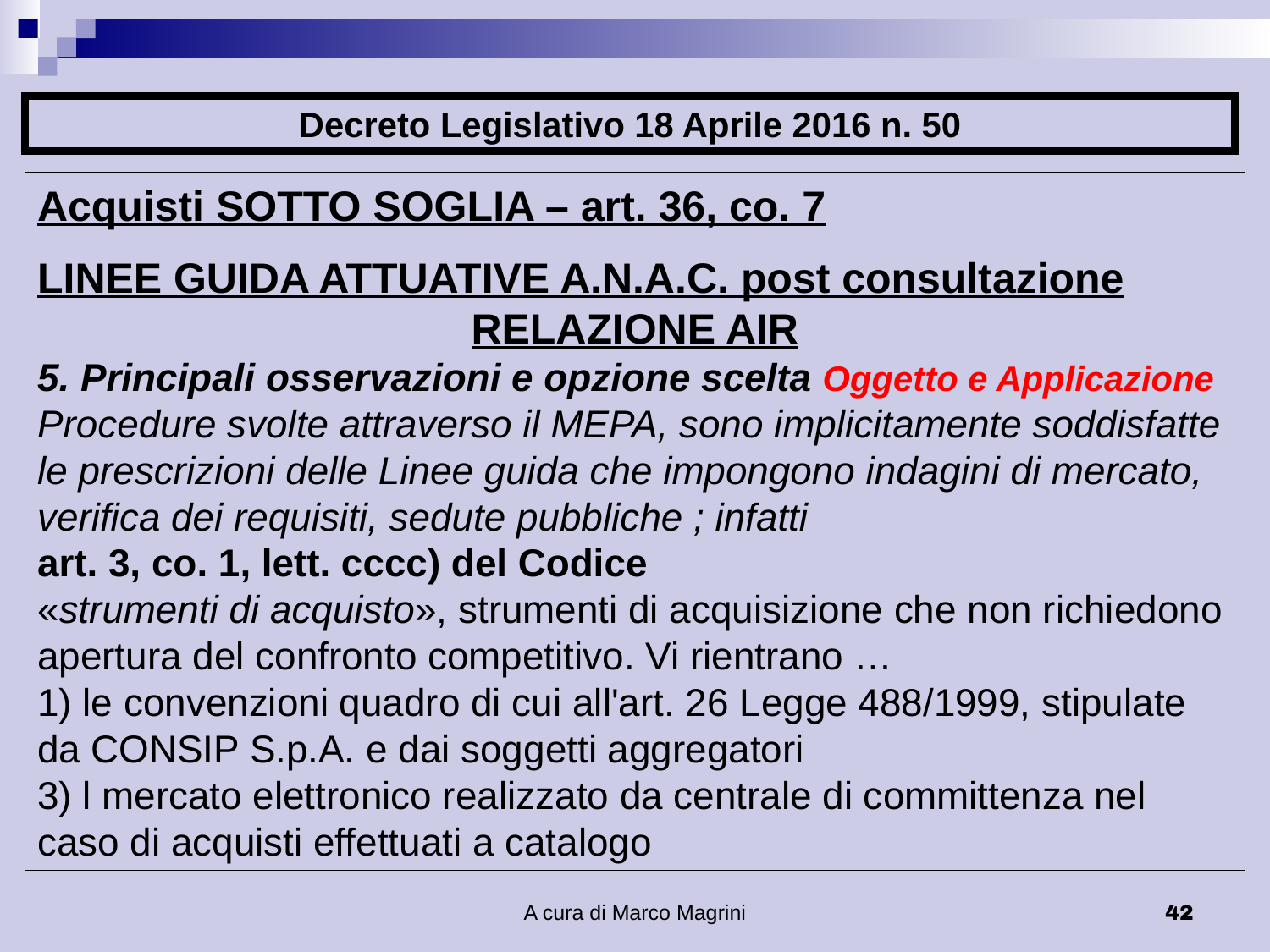

Decreto Legislativo 18 Aprile 2016 n. 50
Acquisti SOTTO SOGLIA – art. 36, co. 7

LINEE GUIDA ATTUATIVE A.N.A.C. post consultazione
RELAZIONE AIR
5. Principali osservazioni e opzione scelta Oggetto e Applicazione
Procedure svolte attraverso il MEPA, sono implicitamente soddisfatte le prescrizioni delle Linee guida che impongono indagini di mercato, verifica dei requisiti, sedute pubbliche ; infatti
art. 3, co. 1, lett. cccc) del Codice
«strumenti di acquisto», strumenti di acquisizione che non richiedono apertura del confronto competitivo. Vi rientrano …
1) le convenzioni quadro di cui all'art. 26 Legge 488/1999, stipulate da CONSIP S.p.A. e dai soggetti aggregatori
3) l mercato elettronico realizzato da centrale di committenza nel caso di acquisti effettuati a catalogo

A cura di Marco Magrini
42